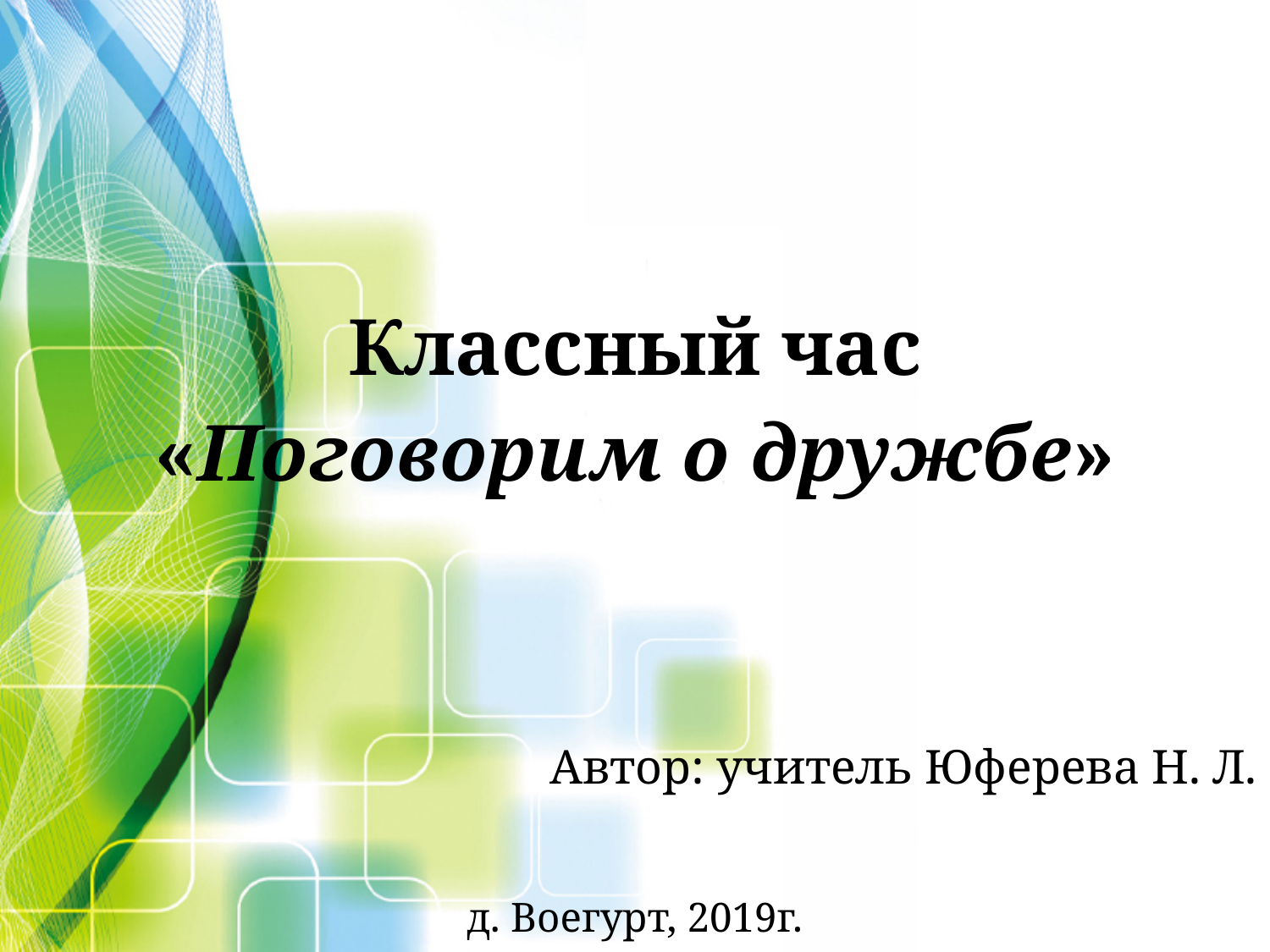

# Классный час «Поговорим о дружбе»

Автор: учитель Юферева Н. Л.

д. Воегурт, 2019г.